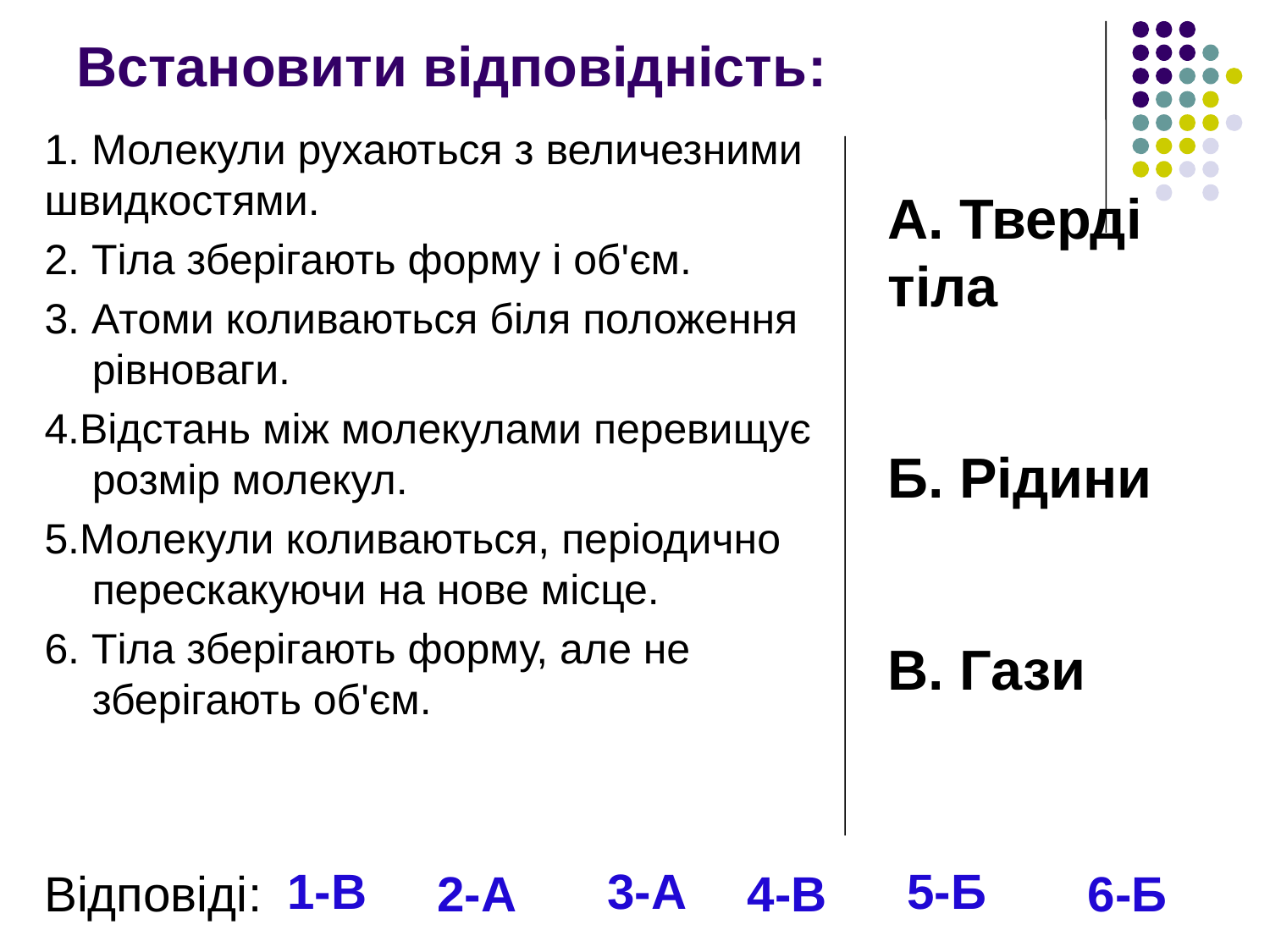

# Встановити відповідність:
1. Молекули рухаються з величезними швидкостями.
2. Тіла зберігають форму і об'єм.
3. Атоми коливаються біля положення рівноваги.
4.Відстань між молекулами перевищує розмір молекул.
5.Молекули коливаються, періодично перескакуючи на нове місце.
6. Тіла зберігають форму, але не зберігають об'єм.

А. Тверді тіла

Б. Рідини

В. Гази

1-В
3-А
5-Б
Відповіді:
2-А
4-В
6-Б